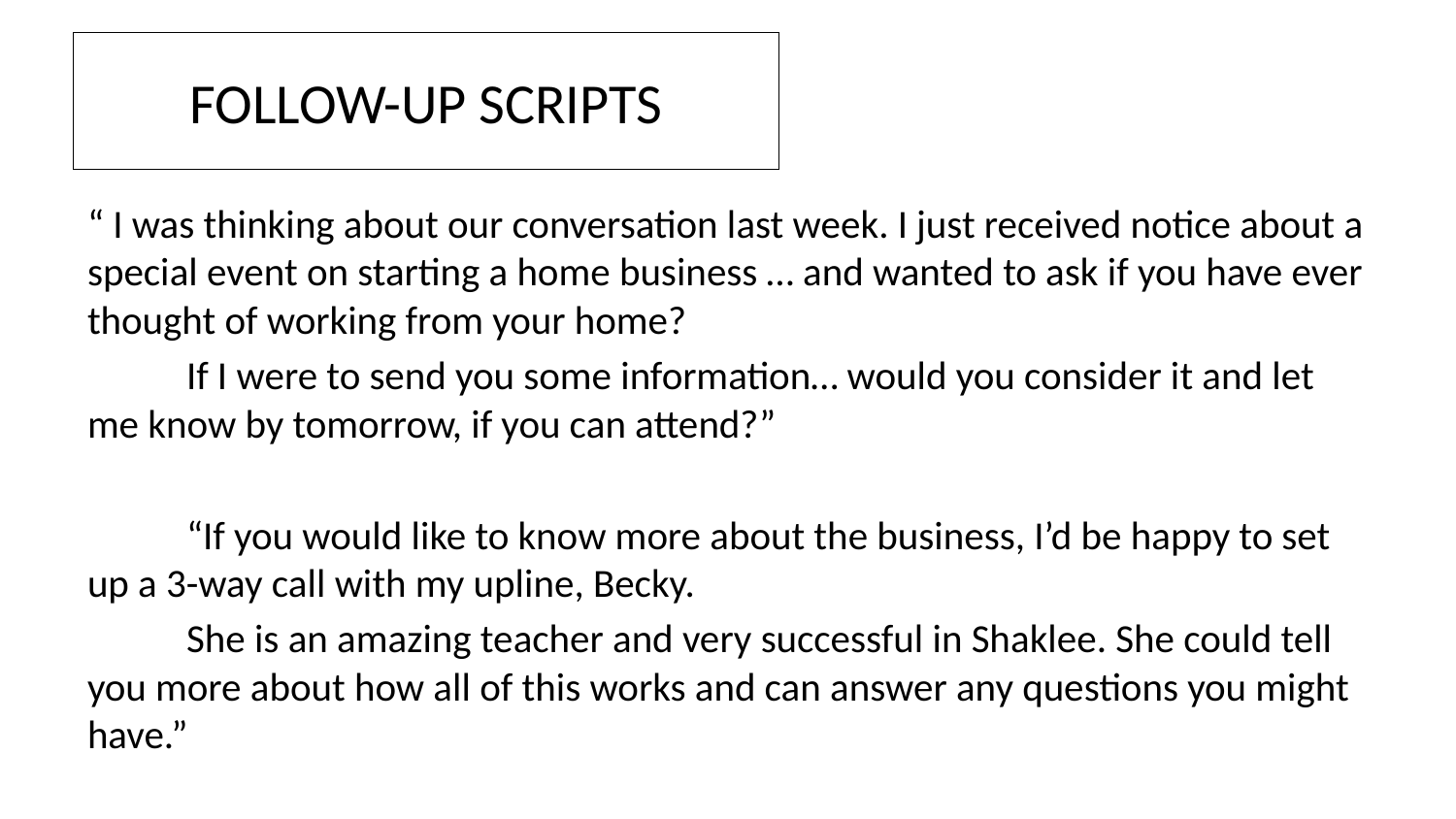

# FOLLOW-UP SCRIPTS
“ I was thinking about our conversation last week. I just received notice about a special event on starting a home business … and wanted to ask if you have ever thought of working from your home?
	If I were to send you some information… would you consider it and let me know by tomorrow, if you can attend?”

	“If you would like to know more about the business, I’d be happy to set up a 3-way call with my upline, Becky.
	She is an amazing teacher and very successful in Shaklee. She could tell you more about how all of this works and can answer any questions you might have.”